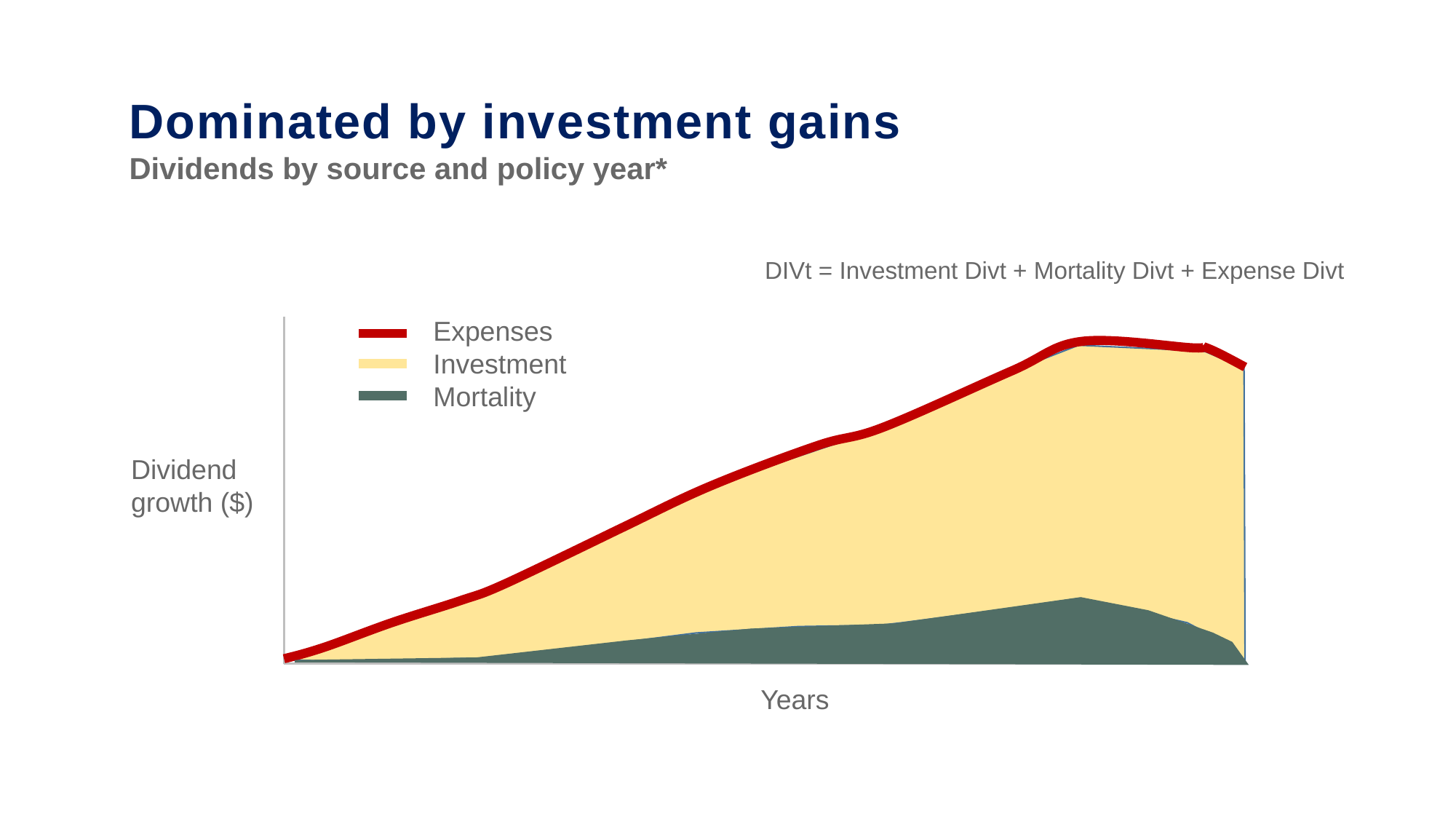

Dominated by investment gains
Dividends by source and policy year*
DIVt = Investment Divt + Mortality Divt + Expense Divt
Expenses
Investment
Mortality

Dividend growth ($)
Years